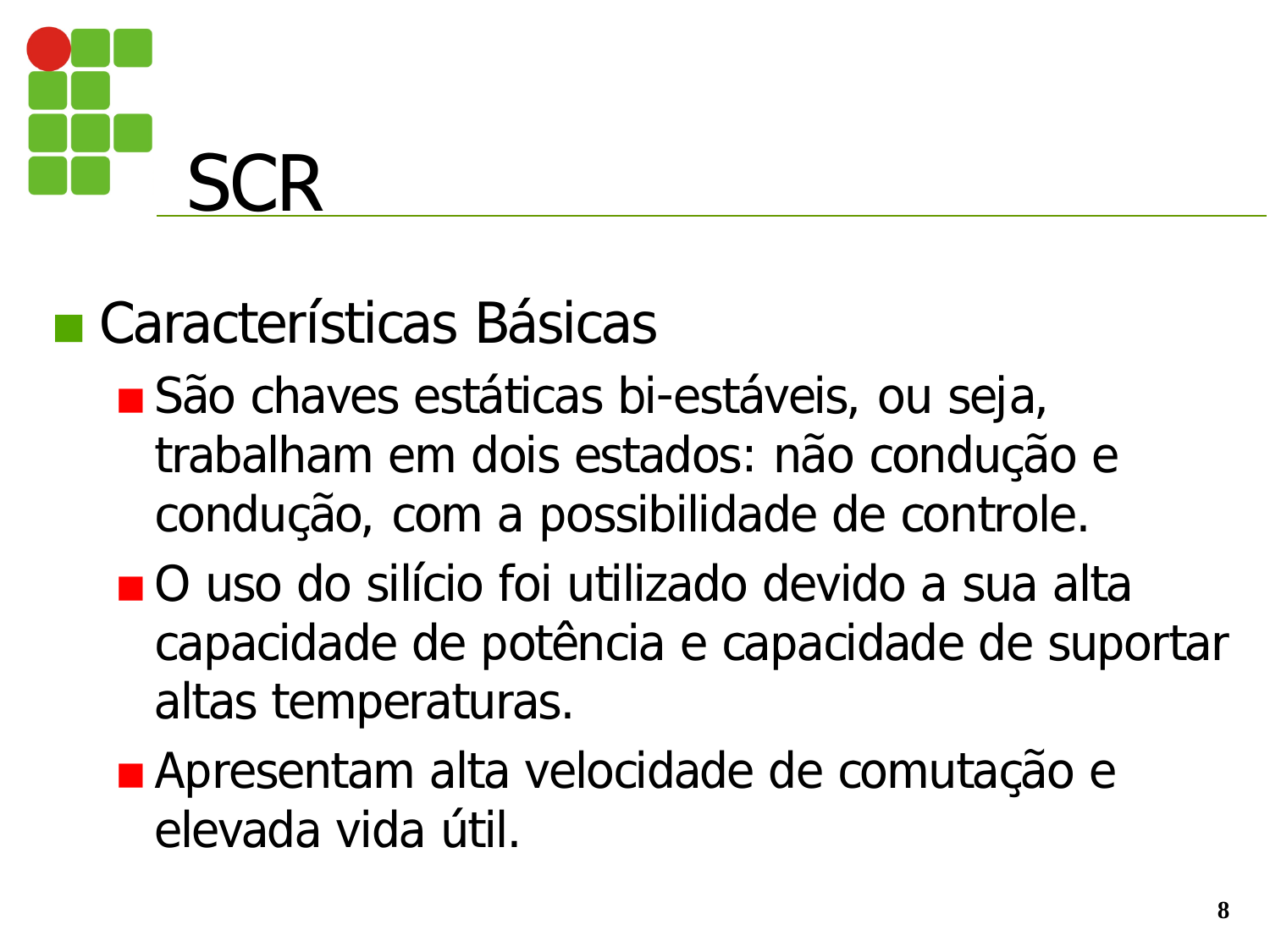

# SCR
Características Básicas
São chaves estáticas bi-estáveis, ou seja, trabalham em dois estados: não condução e condução, com a possibilidade de controle.
O uso do silício foi utilizado devido a sua alta capacidade de potência e capacidade de suportar altas temperaturas.
Apresentam alta velocidade de comutação e elevada vida útil.
8